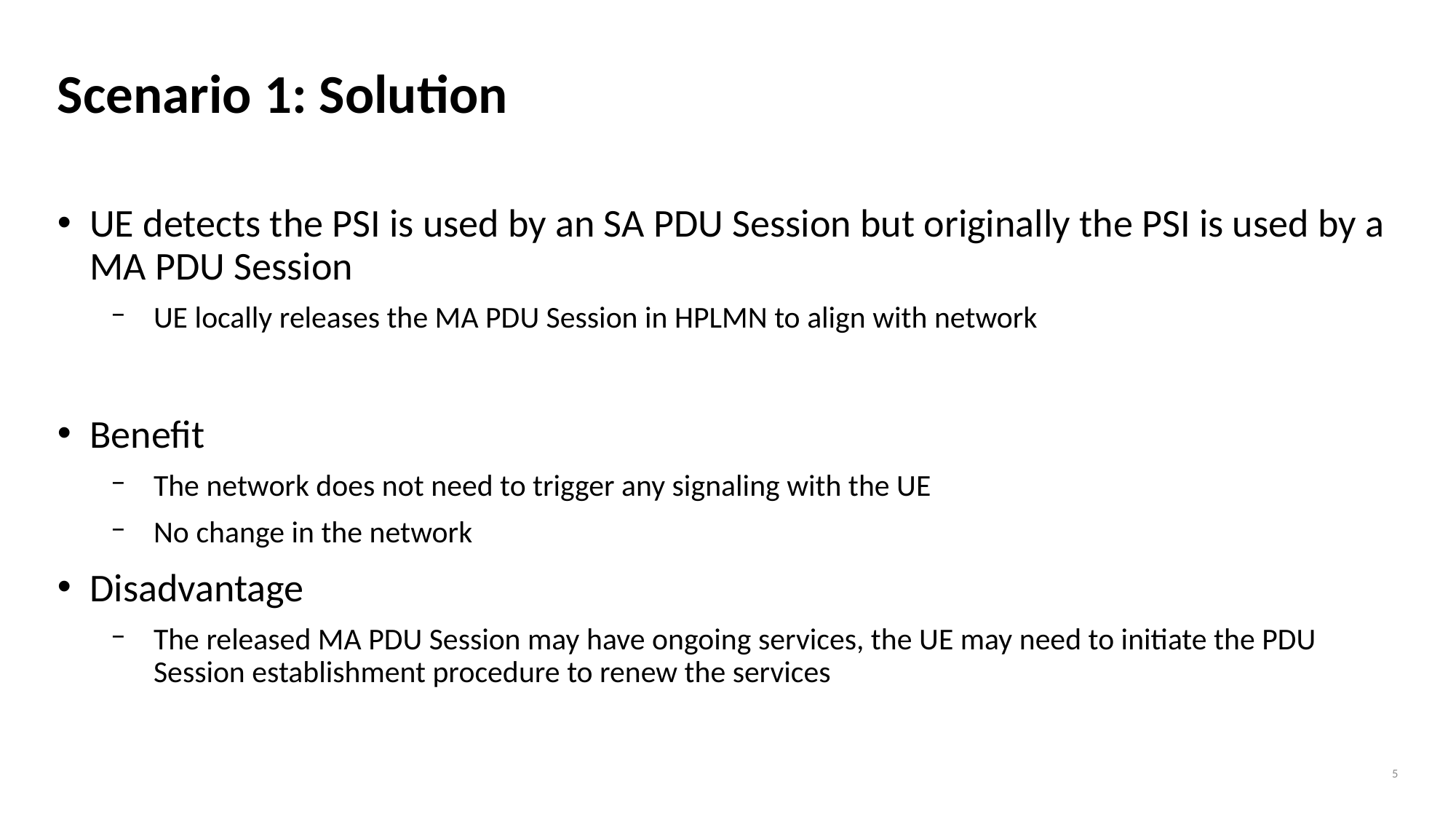

# Scenario 1: Solution
UE detects the PSI is used by an SA PDU Session but originally the PSI is used by a MA PDU Session
UE locally releases the MA PDU Session in HPLMN to align with network

Benefit
The network does not need to trigger any signaling with the UE
No change in the network
Disadvantage
The released MA PDU Session may have ongoing services, the UE may need to initiate the PDU Session establishment procedure to renew the services

5